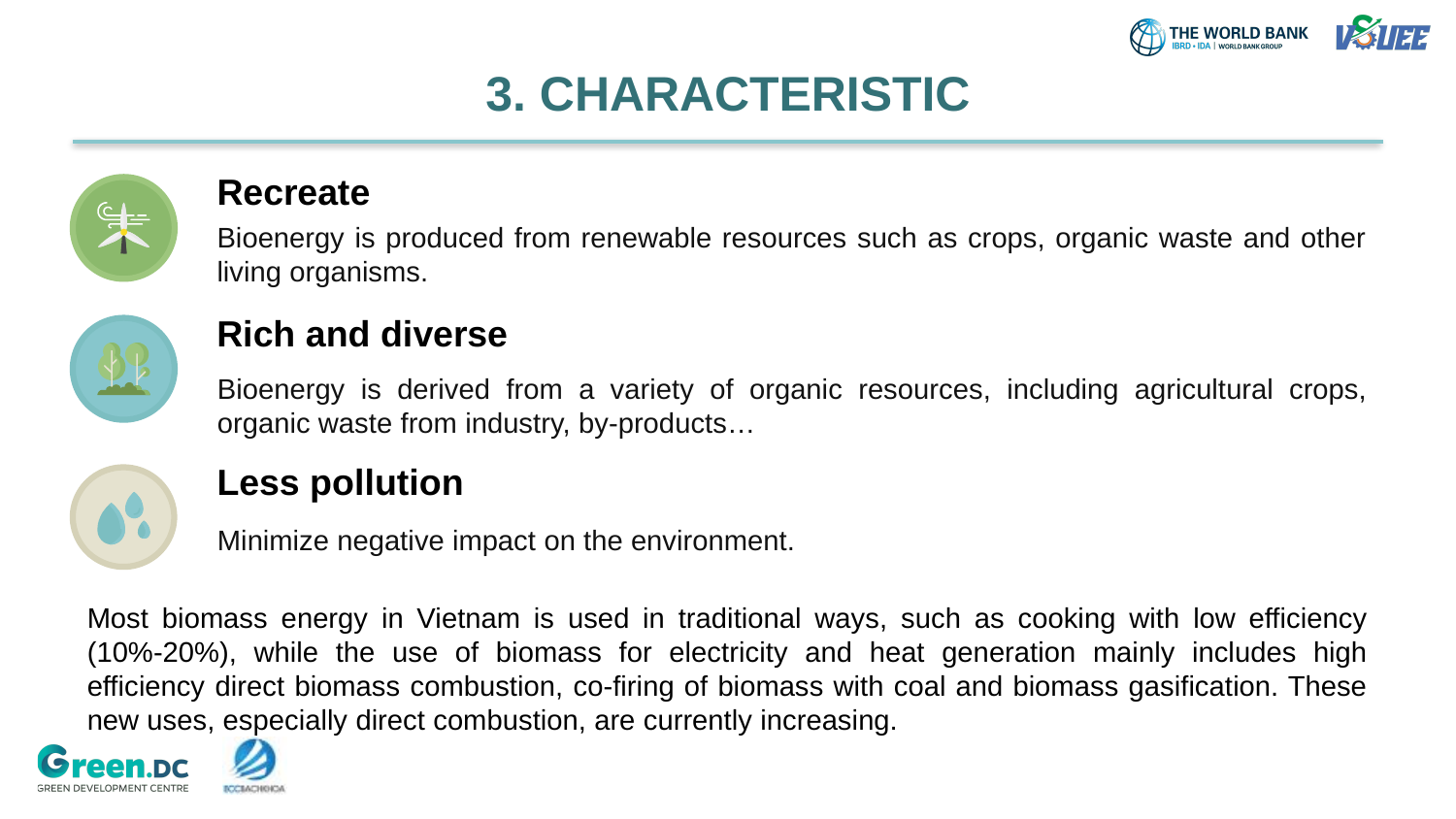

# 3. CHARACTERISTIC
Recreate

Bioenergy is produced from renewable resources such as crops, organic waste and other living organisms.
Rich and diverse

Bioenergy is derived from a variety of organic resources, including agricultural crops, organic waste from industry, by-products…
Less pollution

Minimize negative impact on the environment.
Most biomass energy in Vietnam is used in traditional ways, such as cooking with low efficiency (10%-20%), while the use of biomass for electricity and heat generation mainly includes high efficiency direct biomass combustion, co-firing of biomass with coal and biomass gasification. These new uses, especially direct combustion, are currently increasing.